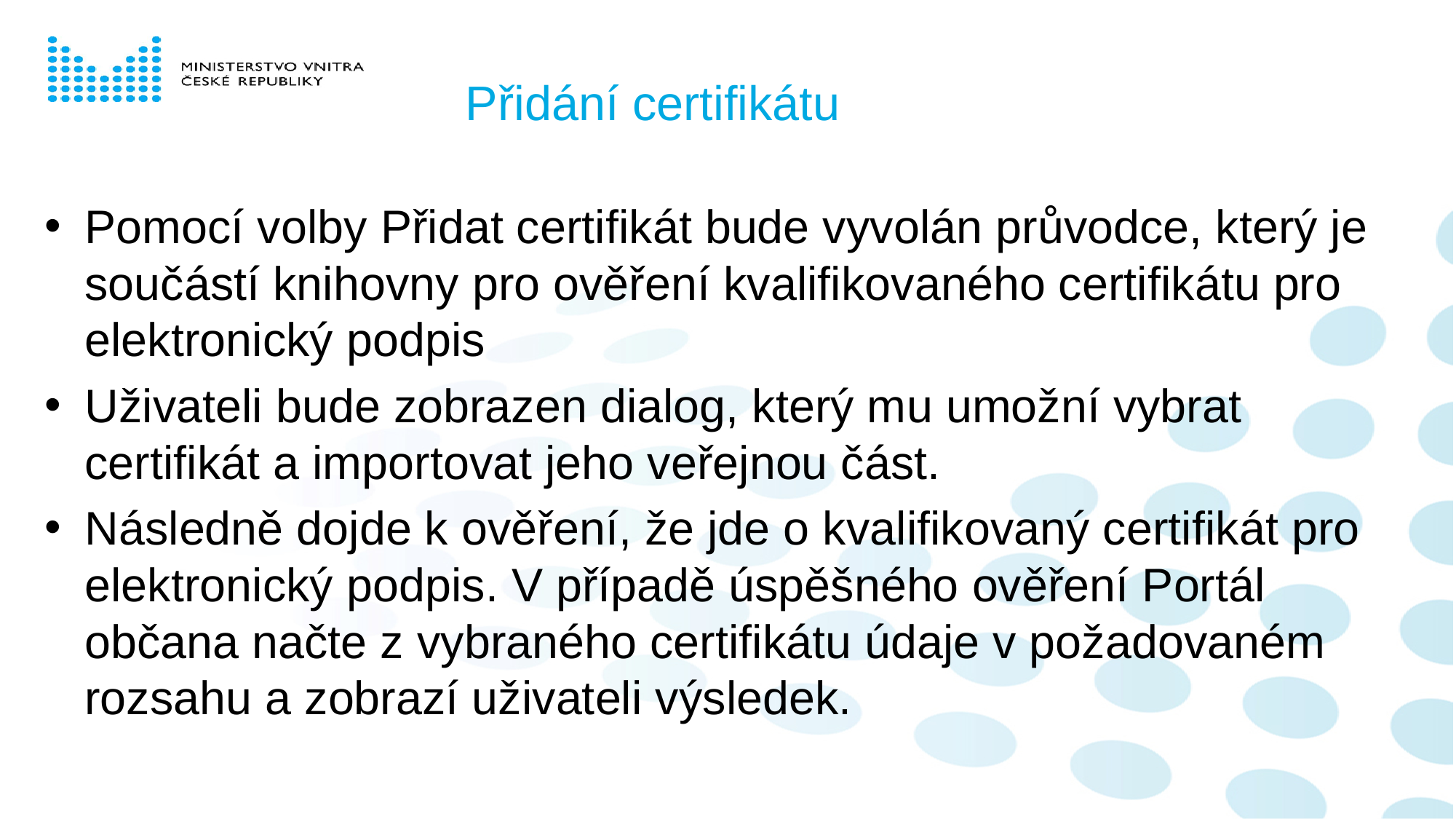

# Přidání certifikátu
Pomocí volby Přidat certifikát bude vyvolán průvodce, který je součástí knihovny pro ověření kvalifikovaného certifikátu pro elektronický podpis
Uživateli bude zobrazen dialog, který mu umožní vybrat certifikát a importovat jeho veřejnou část.
Následně dojde k ověření, že jde o kvalifikovaný certifikát pro elektronický podpis. V případě úspěšného ověření Portál občana načte z vybraného certifikátu údaje v požadovaném rozsahu a zobrazí uživateli výsledek.